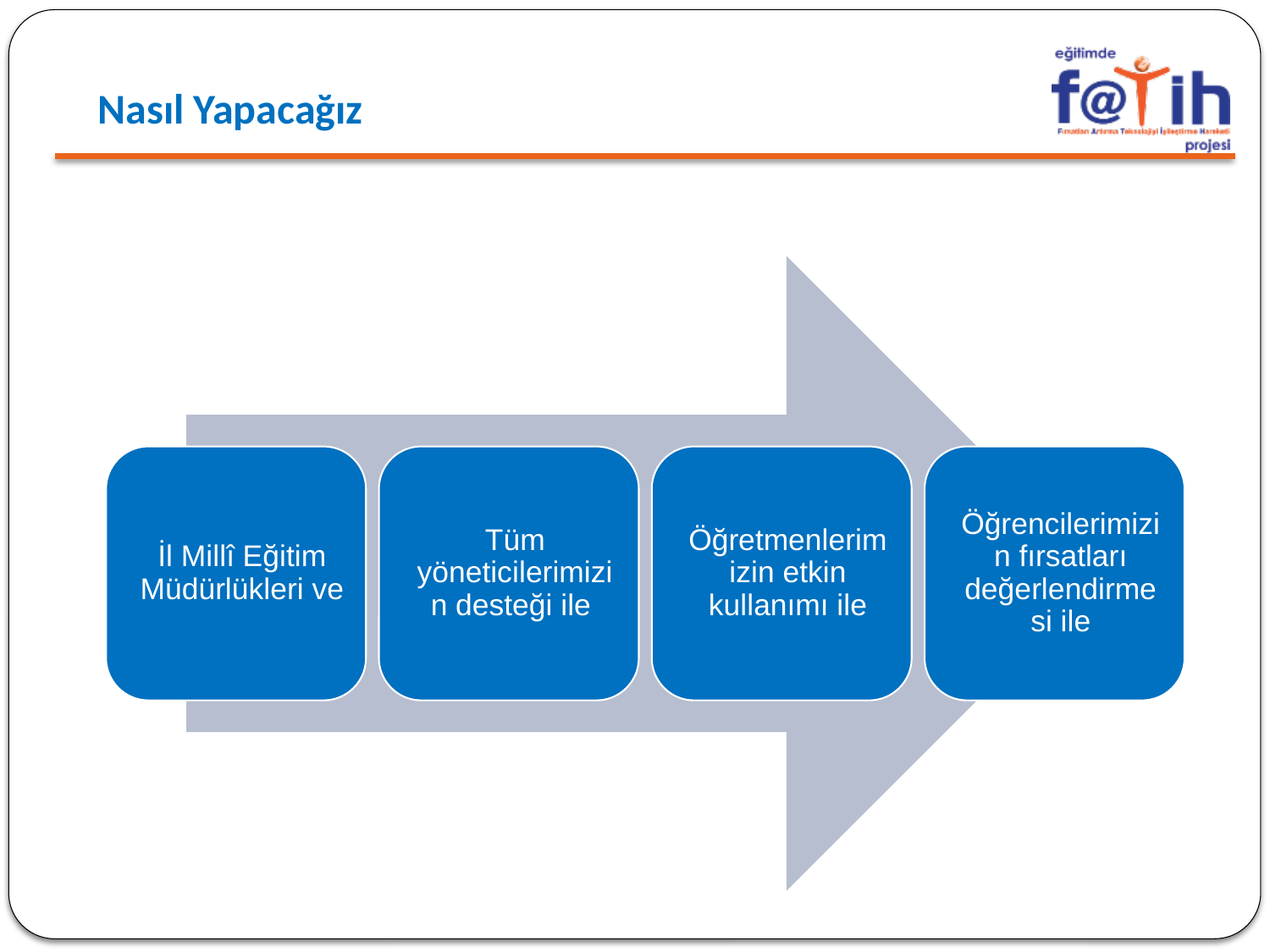

# Nasıl Yapacağız
İl Millî Eğitim Müdürlükleri ve
Tüm yöneticilerimizin desteği ile
Öğretmenlerimizin etkin kullanımı ile
Öğrencilerimizin fırsatları değerlendirmesi ile